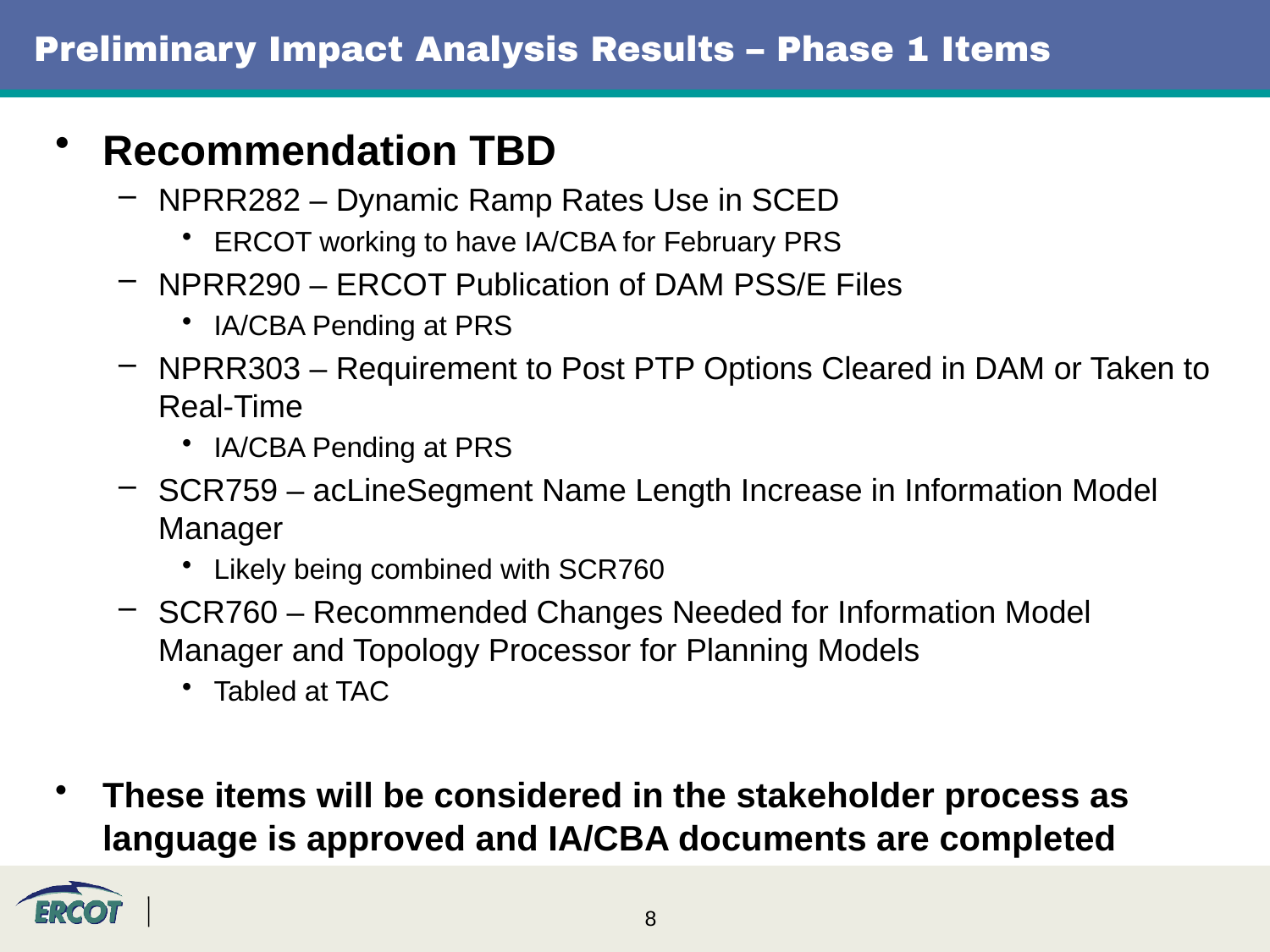

# Preliminary Impact Analysis Results – Phase 1 Items
Recommendation TBD
NPRR282 – Dynamic Ramp Rates Use in SCED
ERCOT working to have IA/CBA for February PRS
NPRR290 – ERCOT Publication of DAM PSS/E Files
IA/CBA Pending at PRS
NPRR303 – Requirement to Post PTP Options Cleared in DAM or Taken to Real-Time
IA/CBA Pending at PRS
SCR759 – acLineSegment Name Length Increase in Information Model Manager
Likely being combined with SCR760
SCR760 – Recommended Changes Needed for Information Model Manager and Topology Processor for Planning Models
Tabled at TAC

These items will be considered in the stakeholder process as language is approved and IA/CBA documents are completed